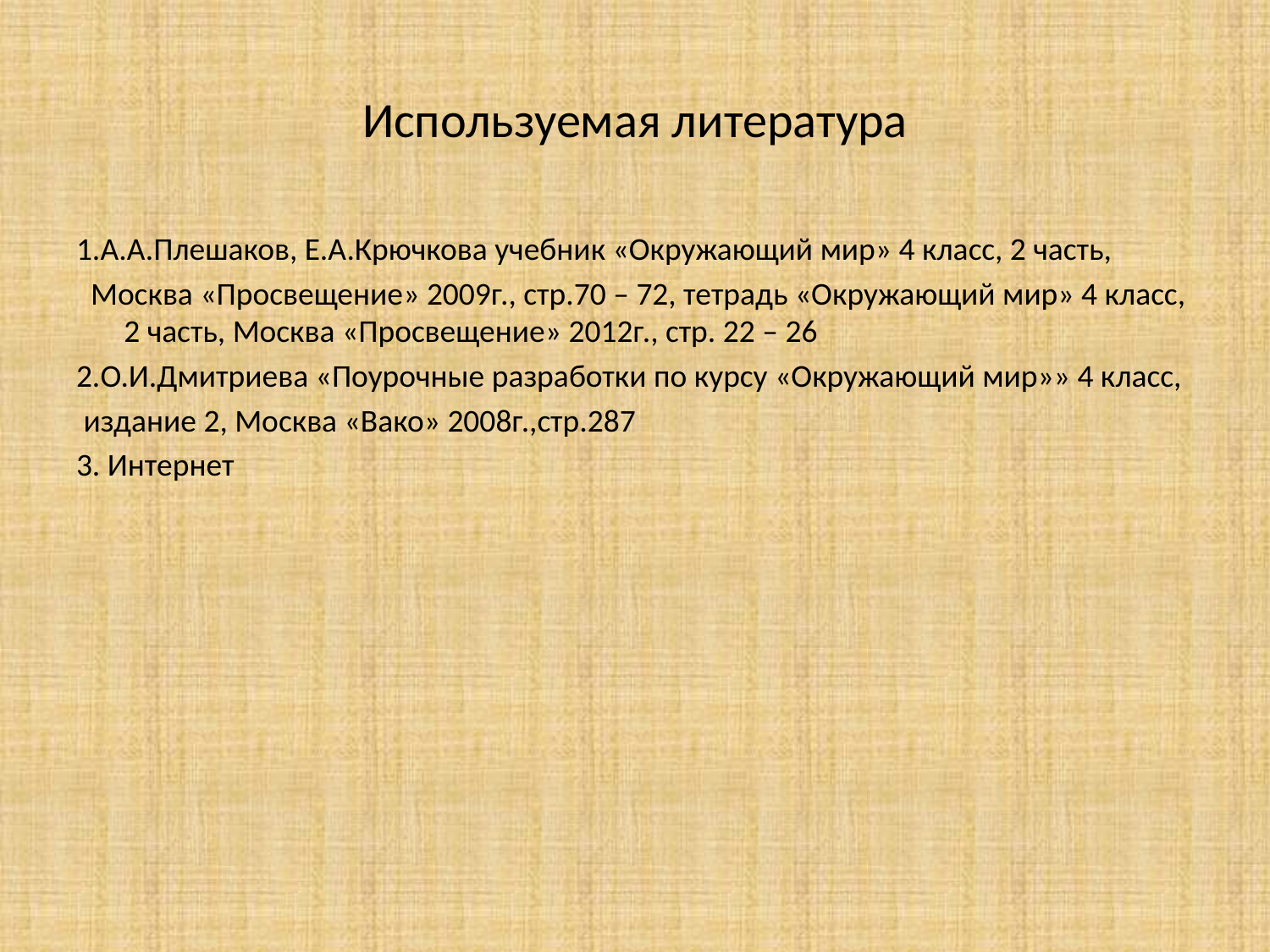

# Используемая литература
1.А.А.Плешаков, Е.А.Крючкова учебник «Окружающий мир» 4 класс, 2 часть,
  Москва «Просвещение» 2009г., стр.70 – 72, тетрадь «Окружающий мир» 4 класс, 2 часть, Москва «Просвещение» 2012г., стр. 22 – 26
2.О.И.Дмитриева «Поурочные разработки по курсу «Окружающий мир»» 4 класс,
 издание 2, Москва «Вако» 2008г.,стр.287
3. Интернет